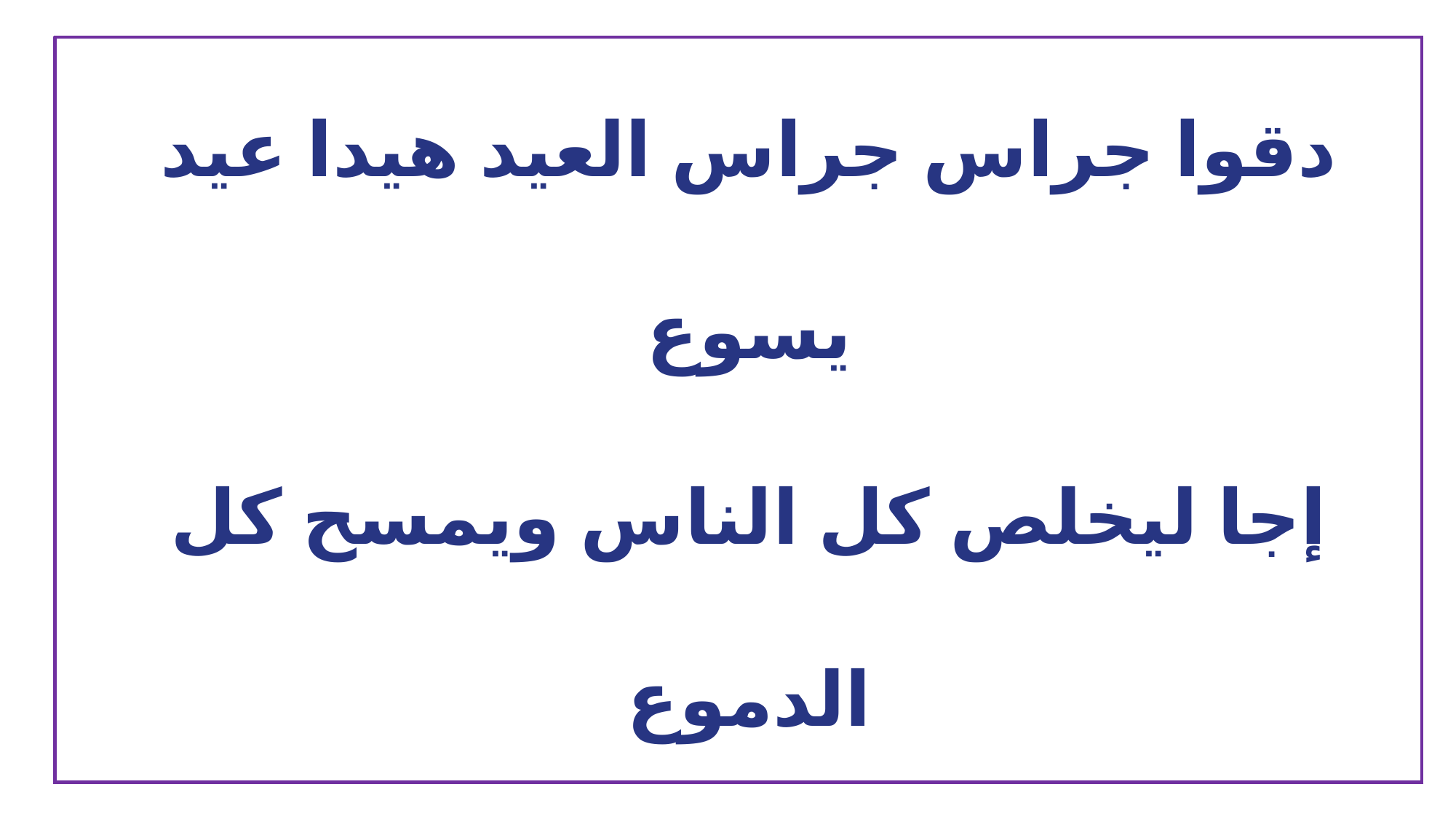

دقوا جراس جراس العيد هيدا عيد يسوع
إجا ليخلص كل الناس ويمسح كل الدموع
دقوا جراس جراس العيد هيدا عيد يسوع
إجا ليخلص كل الناس الزعل صار ممنوع